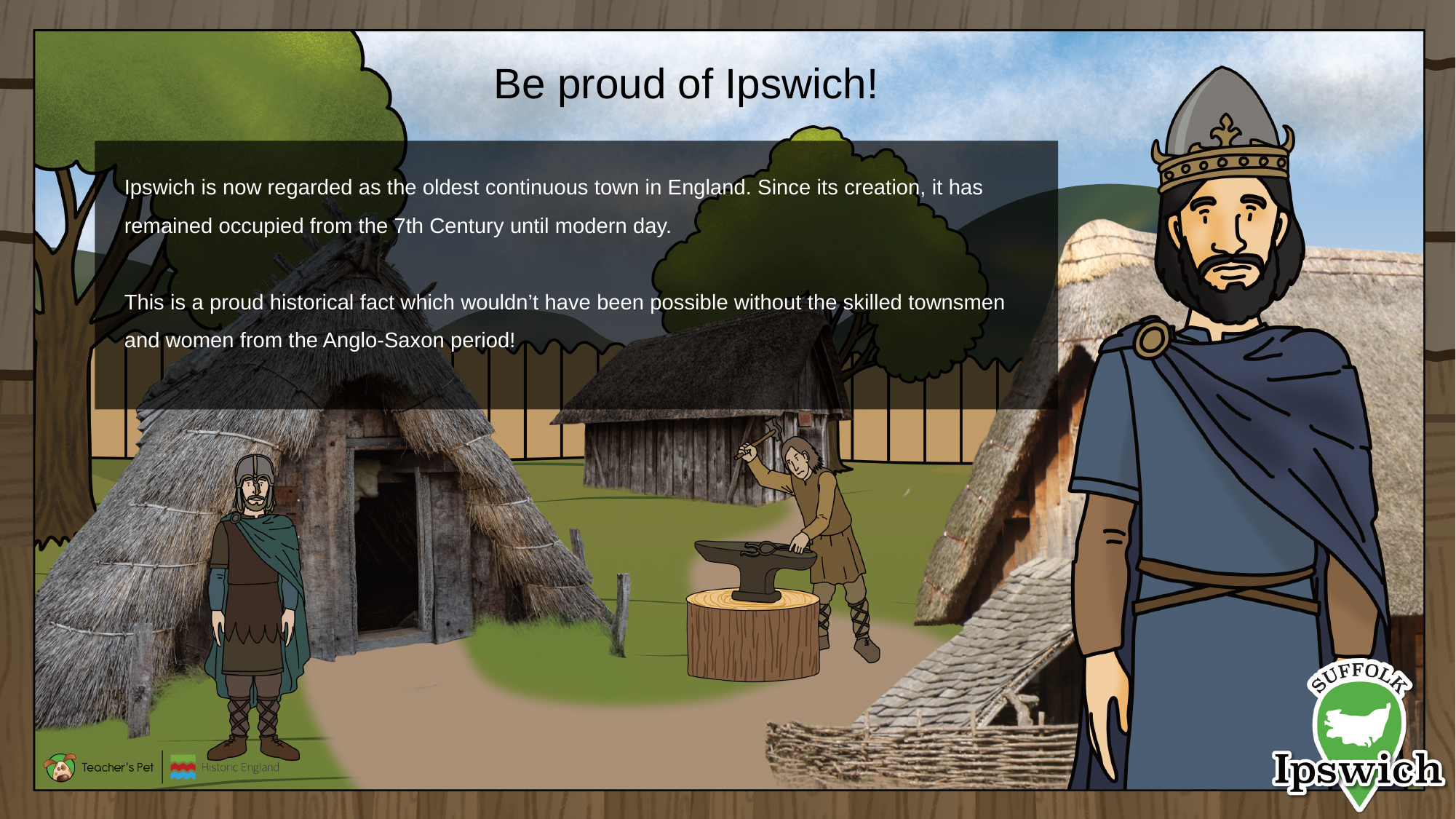

# Be proud of Ipswich!
Be proud of Ipswich!

Ipswich is now regarded as the oldest continuous town in England. Since its creation, it has remained occupied from the 7th Century until modern day.

This is a proud historical fact which wouldn’t have been possible without the skilled townsmen and women from the Anglo-Saxon period!